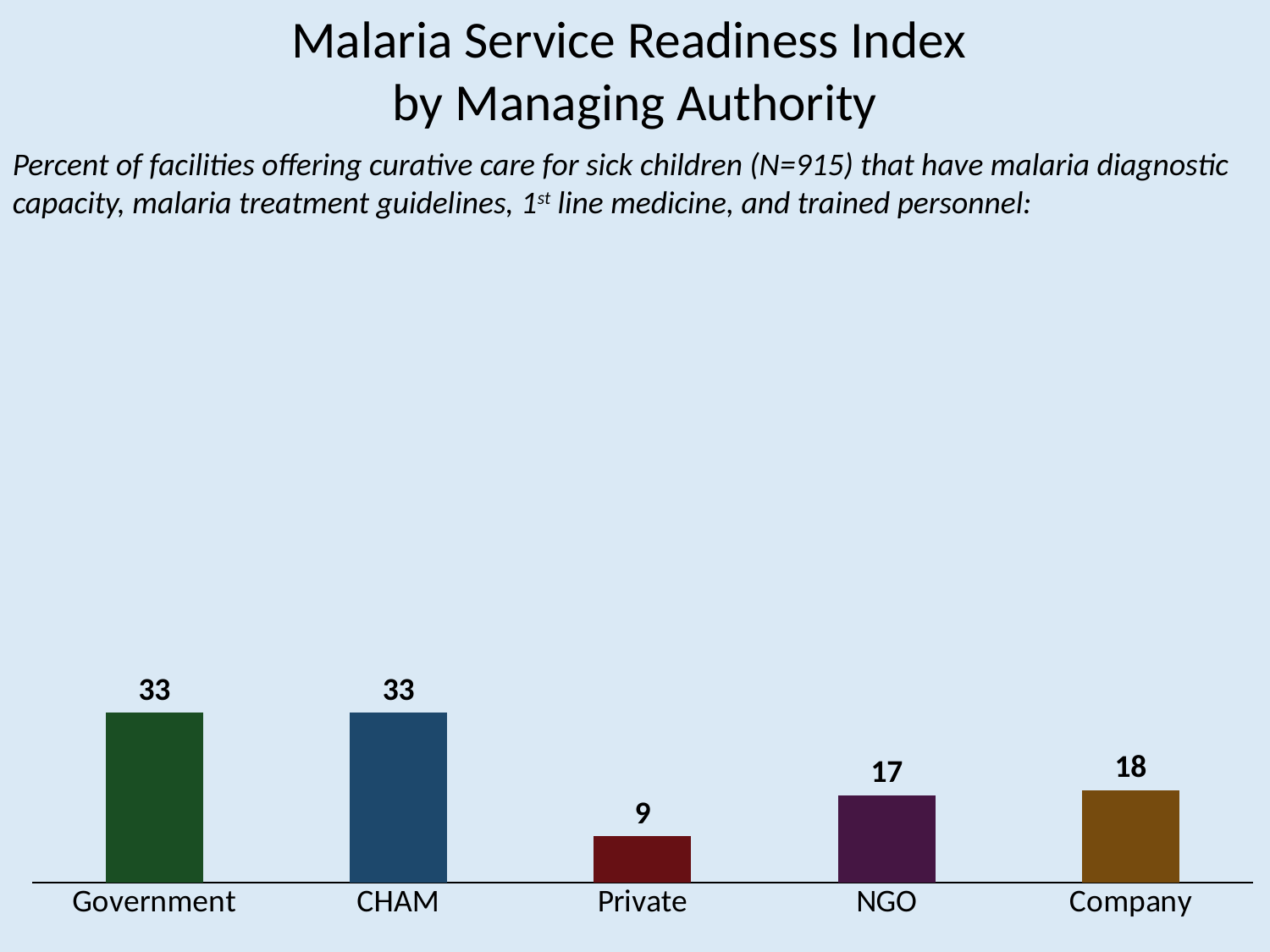

Malaria Service Readiness Index
by Managing Authority
Percent of facilities offering curative care for sick children (N=915) that have malaria diagnostic capacity, malaria treatment guidelines, 1st line medicine, and trained personnel:

### Chart

| Category | Malaria service readiness index |
|---|---|
| Government | 33.0 |
| CHAM | 33.0 |
| Private | 9.0 |
| NGO | 17.0 |
| Company | 18.0 |